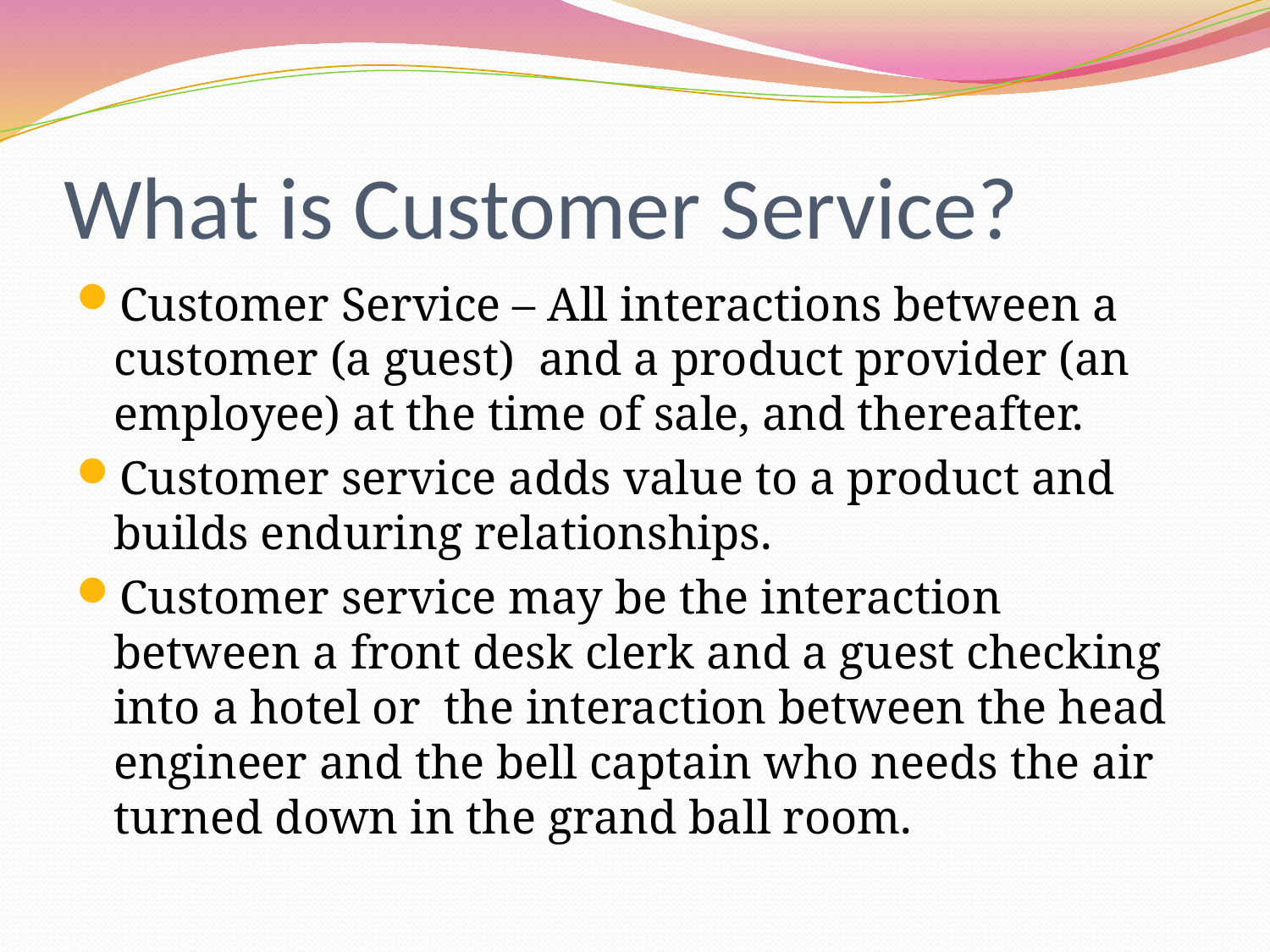

# What is Customer Service?
Customer Service – All interactions between a customer (a guest)  and a product provider (an employee) at the time of sale, and thereafter.
Customer service adds value to a product and builds enduring relationships.
Customer service may be the interaction between a front desk clerk and a guest checking into a hotel or  the interaction between the head engineer and the bell captain who needs the air turned down in the grand ball room.